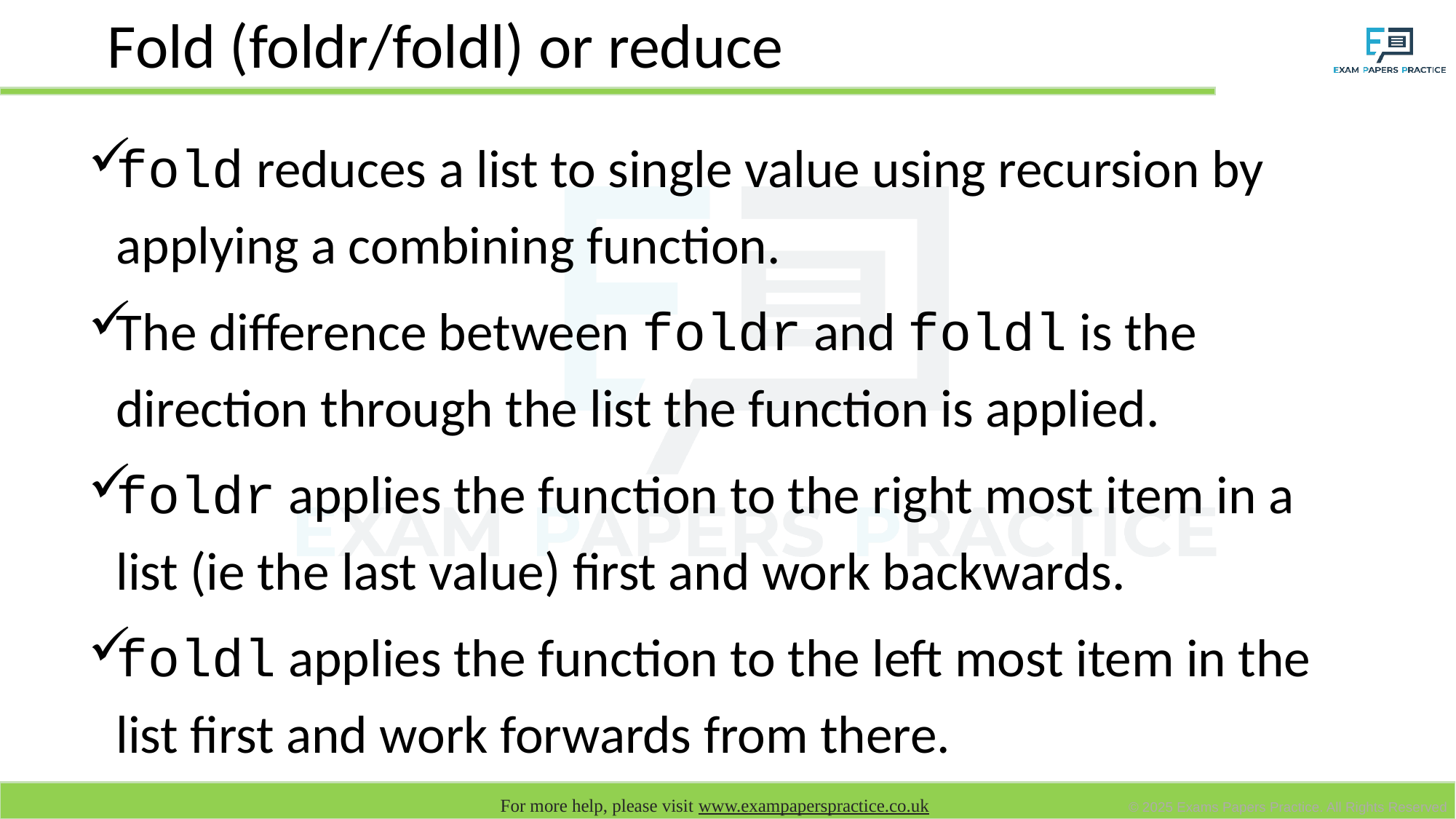

# Fold (foldr/foldl) or reduce
fold reduces a list to single value using recursion by applying a combining function.
The difference between foldr and foldl is the direction through the list the function is applied.
foldr applies the function to the right most item in a list (ie the last value) first and work backwards.
foldl applies the function to the left most item in the list first and work forwards from there.